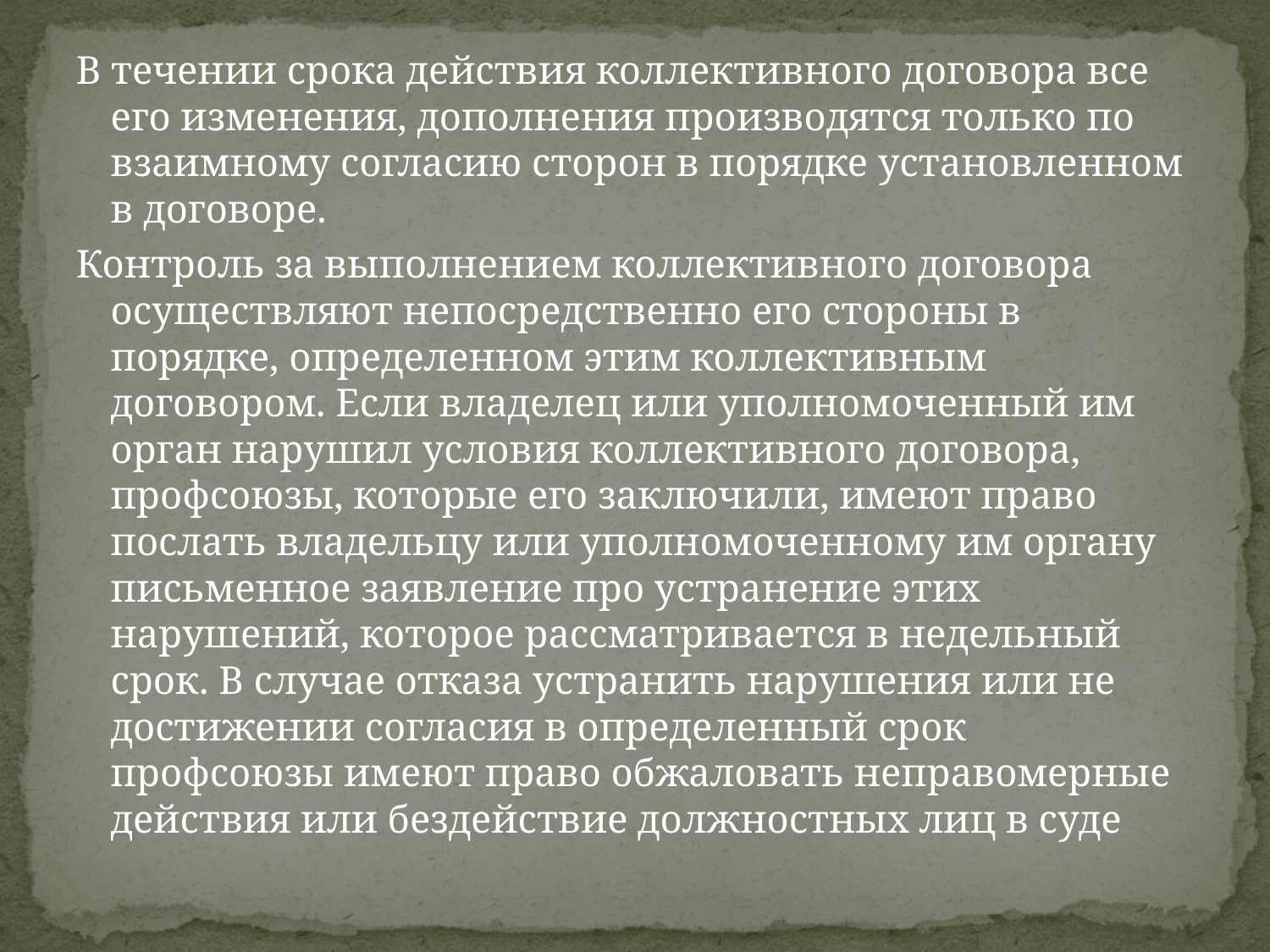

В течении срока действия коллективного договора все его изменения, дополнения производятся только по взаимному согласию сторон в порядке установленном в договоре.
Контроль за выполнением коллективного договора осуществляют непосредственно его стороны в порядке, определенном этим коллективным договором. Если владелец или уполномоченный им орган нарушил условия коллективного договора, профсоюзы, которые его заключили, имеют право послать владельцу или уполномоченному им органу письменное заявление про устранение этих нарушений, которое рассматривается в недельный срок. В случае отказа устранить нарушения или не достижении согласия в определенный срок профсоюзы имеют право обжаловать неправомерные действия или бездействие должностных лиц в суде